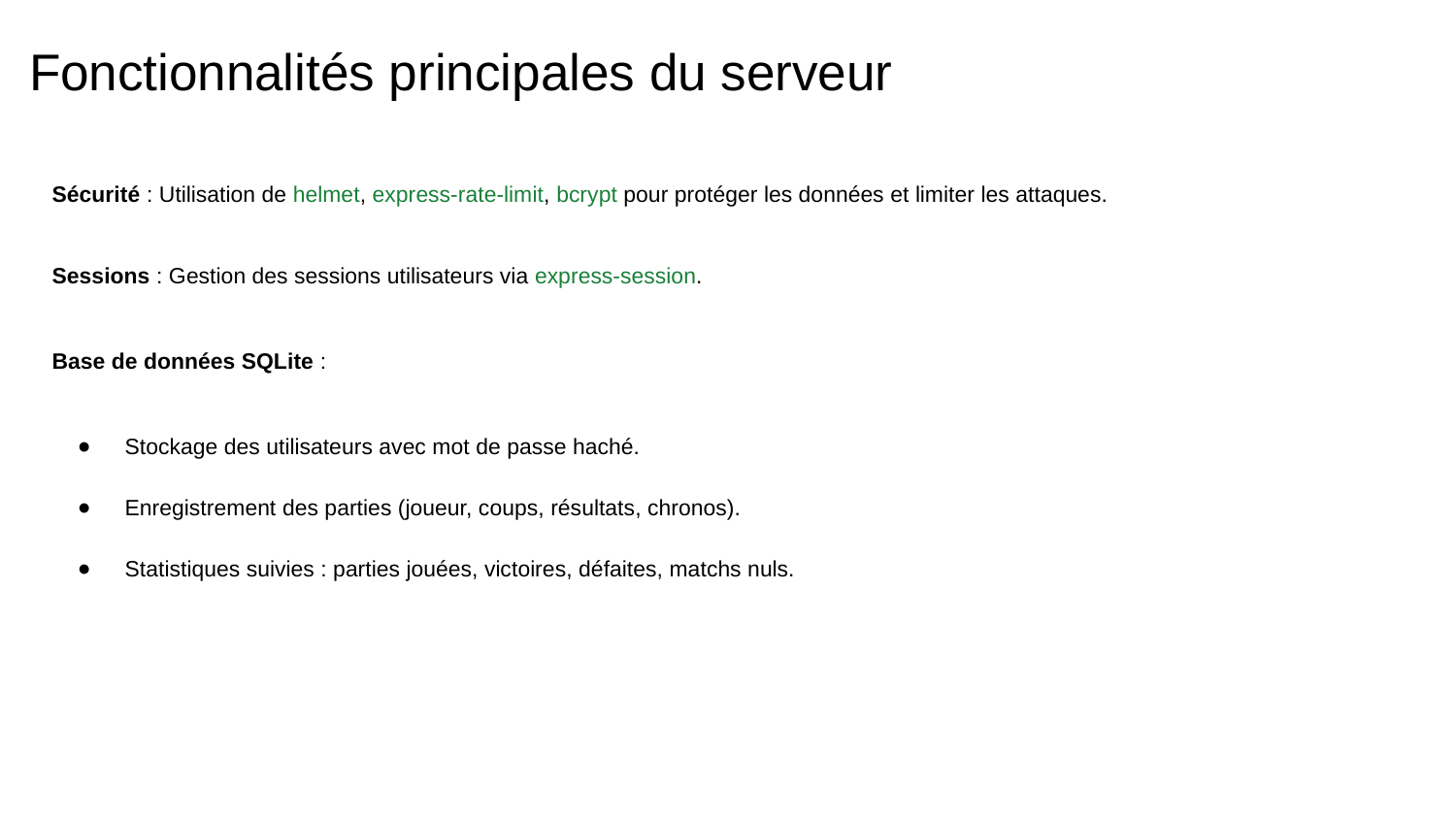

# Fonctionnalités principales du serveur
Sécurité : Utilisation de helmet, express-rate-limit, bcrypt pour protéger les données et limiter les attaques.
Sessions : Gestion des sessions utilisateurs via express-session.
Base de données SQLite :
Stockage des utilisateurs avec mot de passe haché.
Enregistrement des parties (joueur, coups, résultats, chronos).
Statistiques suivies : parties jouées, victoires, défaites, matchs nuls.